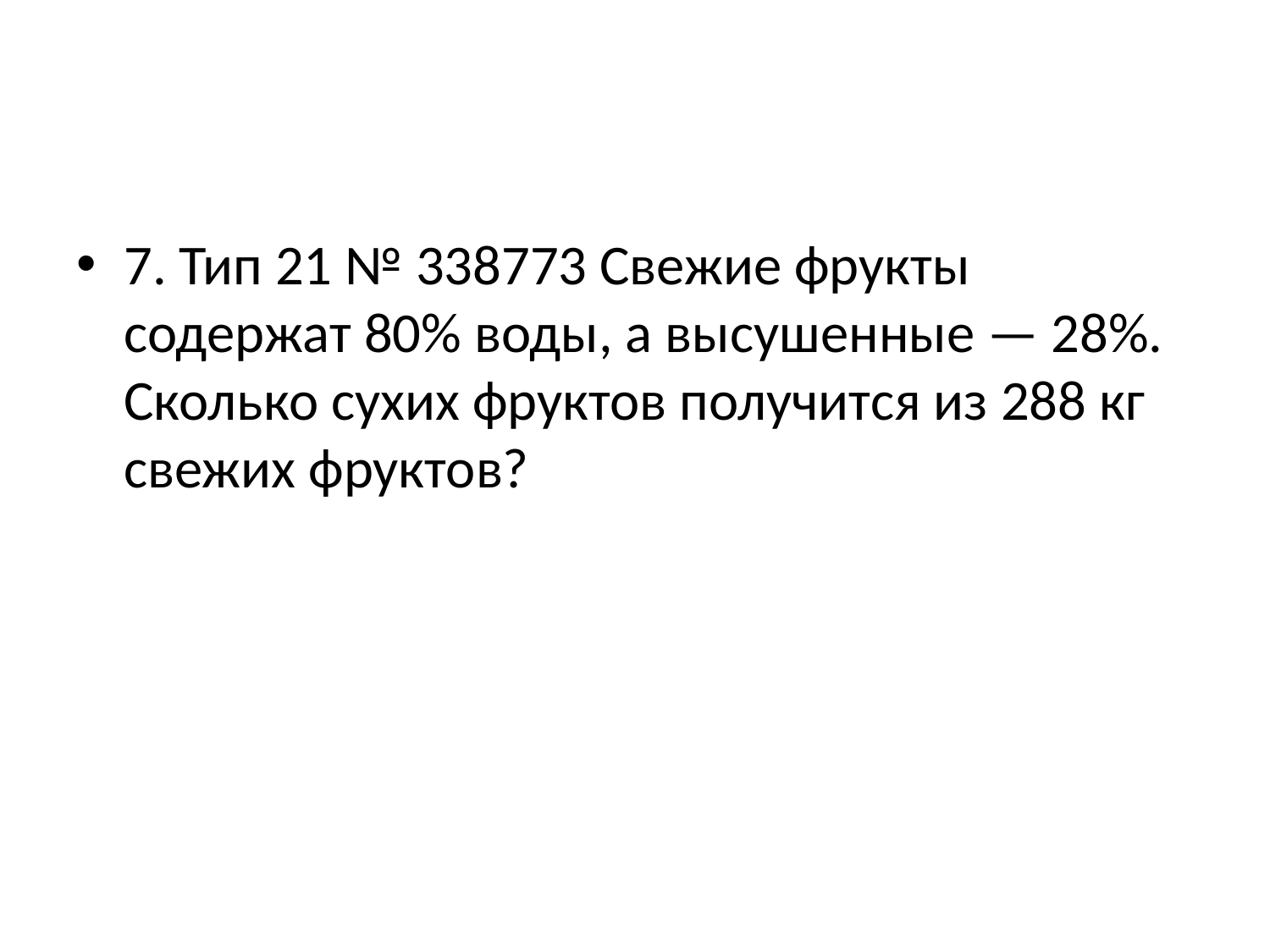

#
7. Тип 21 № 338773 Свежие фрукты содержат 80% воды, а высушенные — 28%. Сколько сухих фруктов получится из 288 кг свежих фруктов?